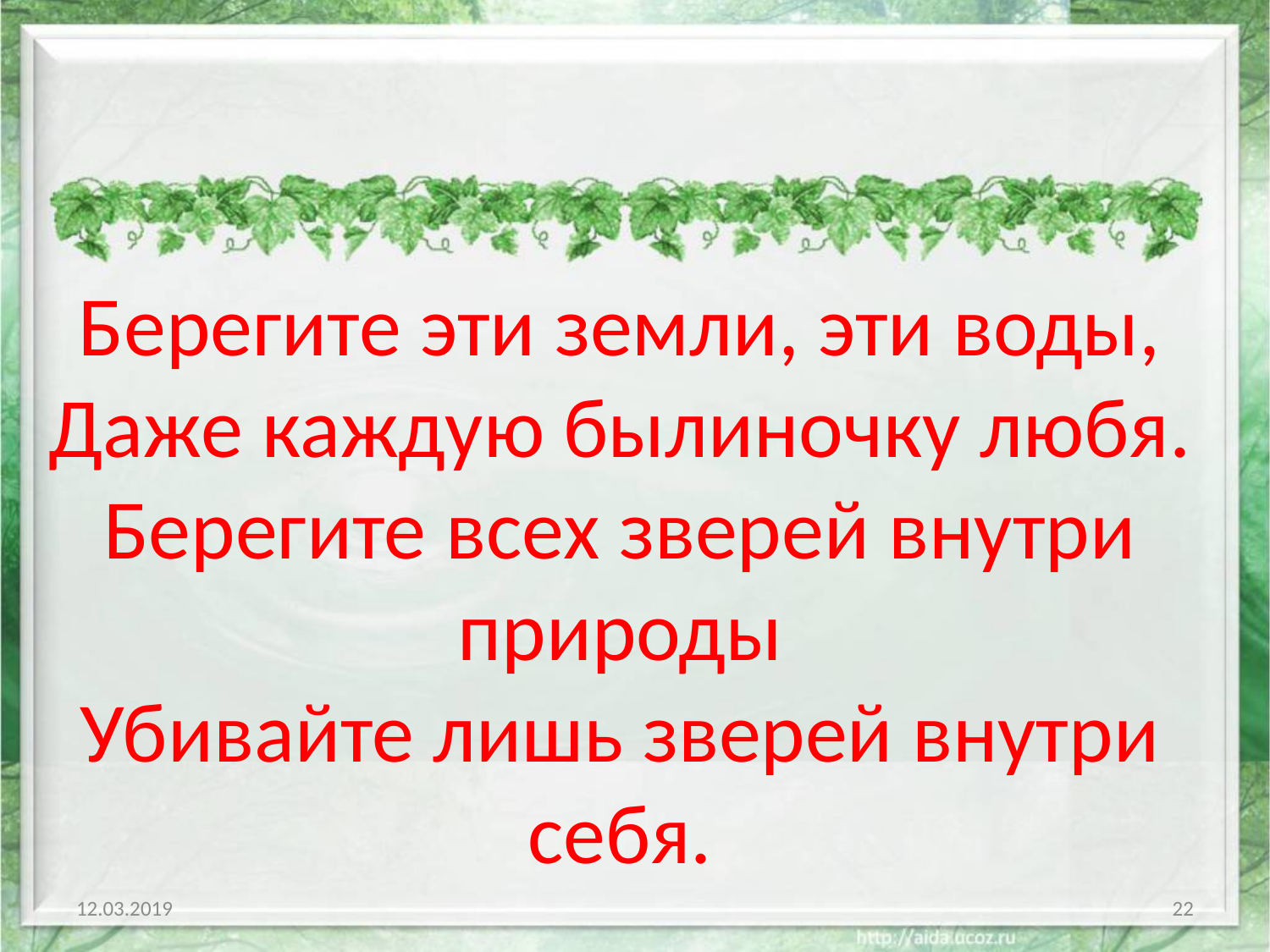

# Берегите эти земли, эти воды, Даже каждую былиночку любя. Берегите всех зверей внутри природы Убивайте лишь зверей внутри себя.
12.03.2019
22